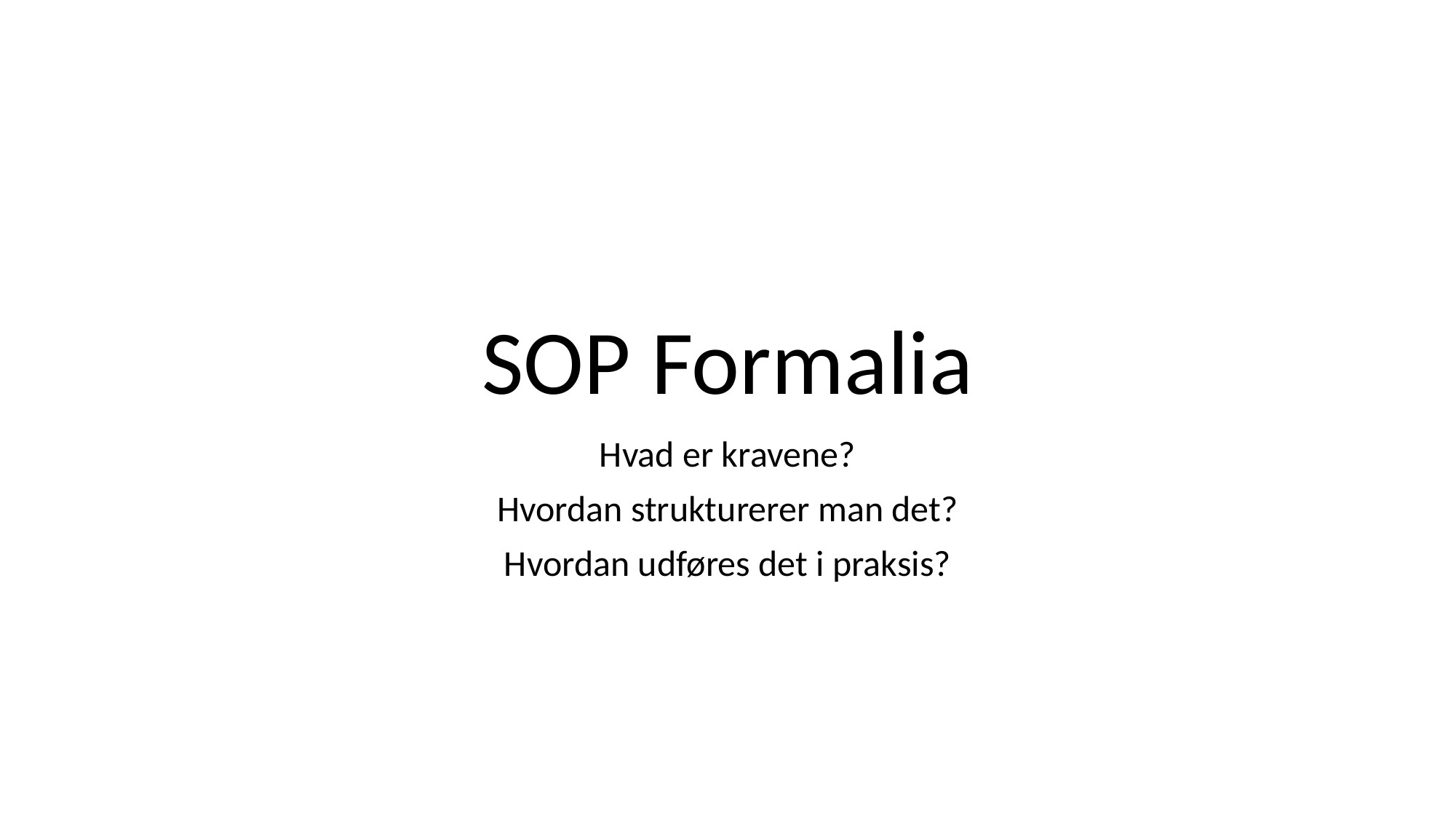

# SOP Formalia
Hvad er kravene?
Hvordan strukturerer man det?
Hvordan udføres det i praksis?